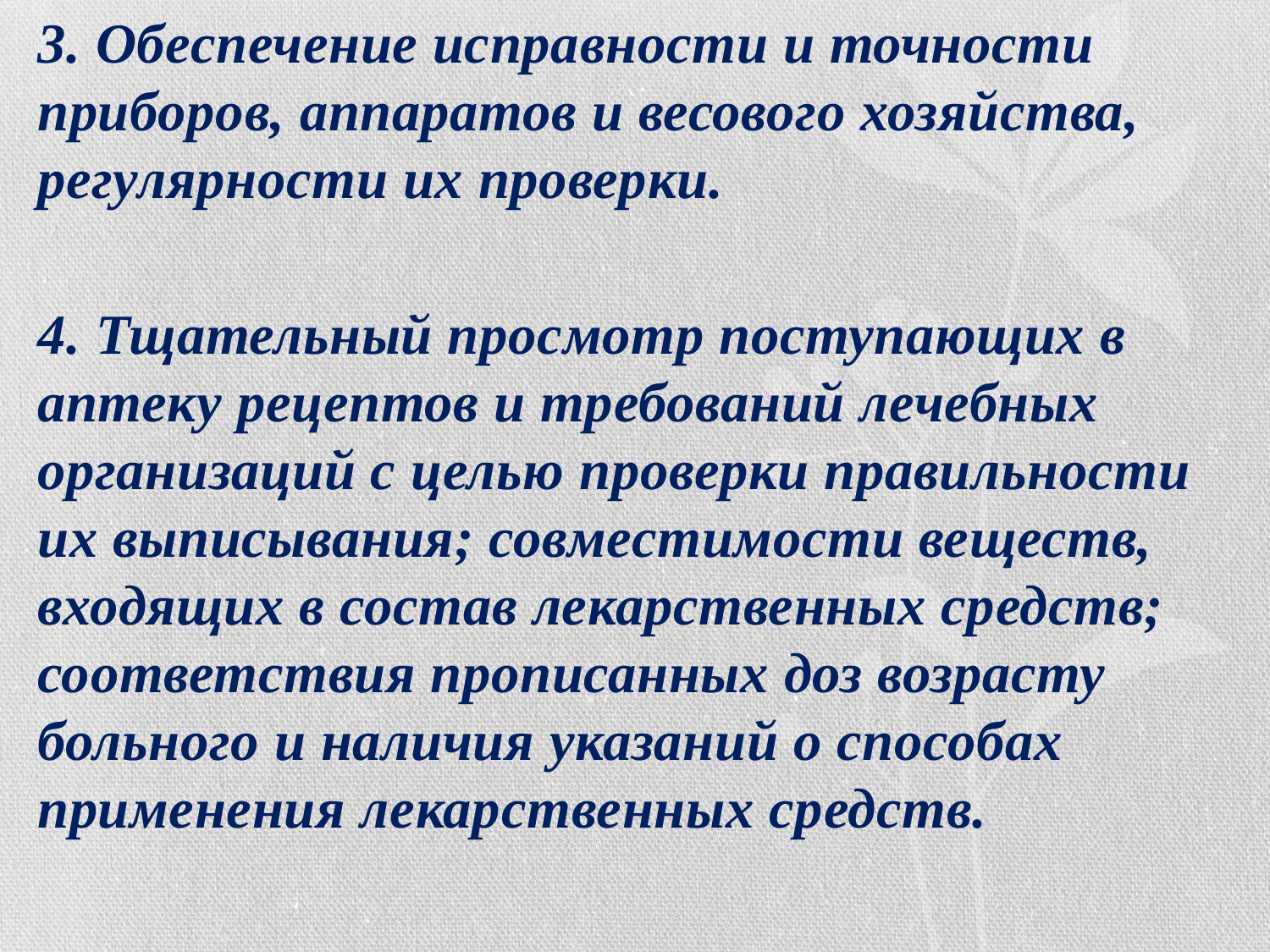

3. Обеспечение исправности и точности приборов, аппаратов и весового хозяйства, регулярности их проверки.

4. Тщательный просмотр поступающих в аптеку рецептов и требований лечебных организаций с целью проверки правильности их выписывания; совместимости веществ, входящих в состав лекарственных средств; соответствия прописанных доз возрасту больного и наличия указаний о способах применения лекарственных средств.